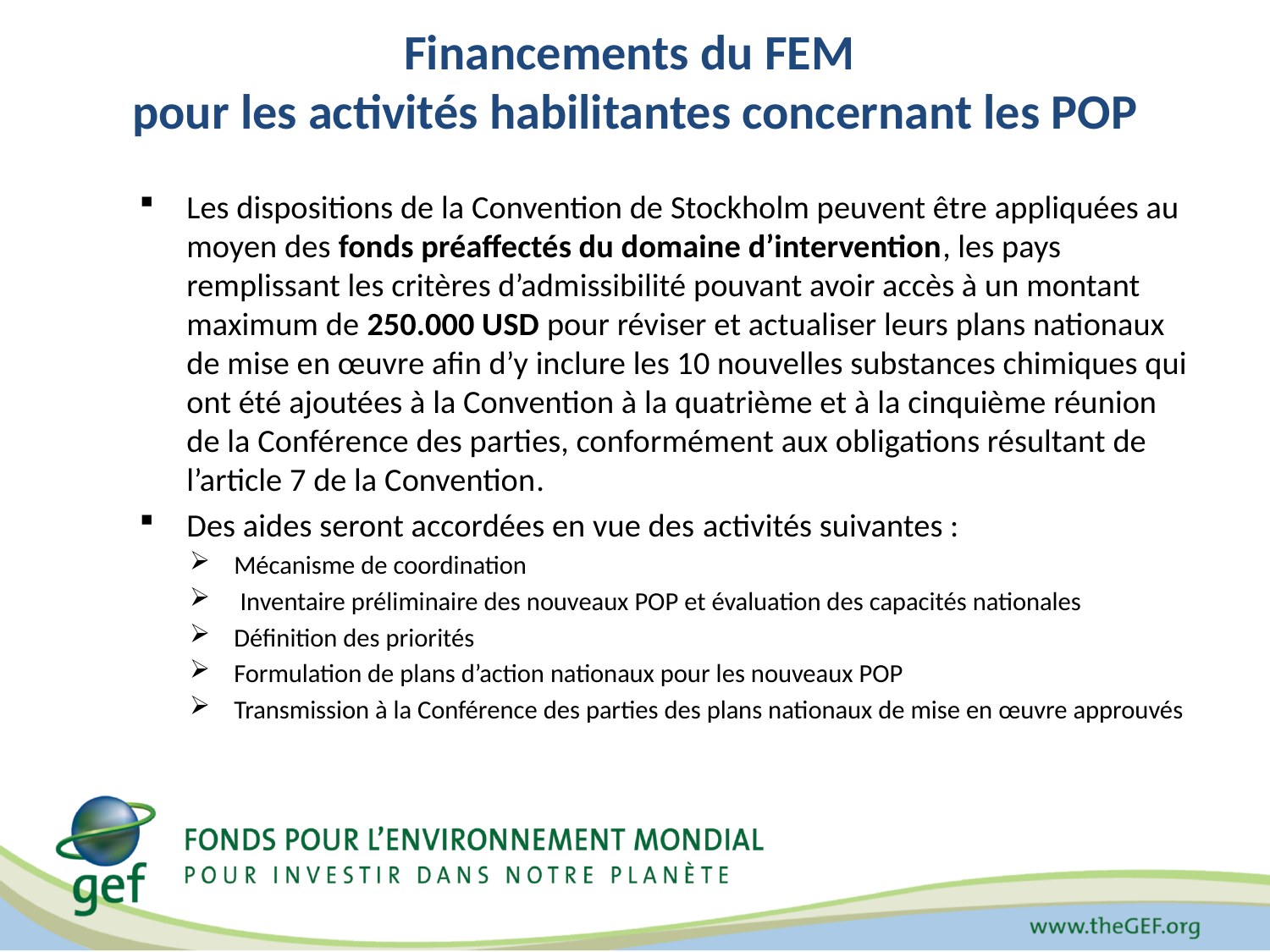

# Financements du FEM pour les activités habilitantes concernant les POP
Les dispositions de la Convention de Stockholm peuvent être appliquées au moyen des fonds préaffectés du domaine d’intervention, les pays remplissant les critères d’admissibilité pouvant avoir accès à un montant maximum de 250.000 USD pour réviser et actualiser leurs plans nationaux de mise en œuvre afin d’y inclure les 10 nouvelles substances chimiques qui ont été ajoutées à la Convention à la quatrième et à la cinquième réunion de la Conférence des parties, conformément aux obligations résultant de l’article 7 de la Convention.
Des aides seront accordées en vue des activités suivantes :
Mécanisme de coordination
 Inventaire préliminaire des nouveaux POP et évaluation des capacités nationales
Définition des priorités
Formulation de plans d’action nationaux pour les nouveaux POP
Transmission à la Conférence des parties des plans nationaux de mise en œuvre approuvés